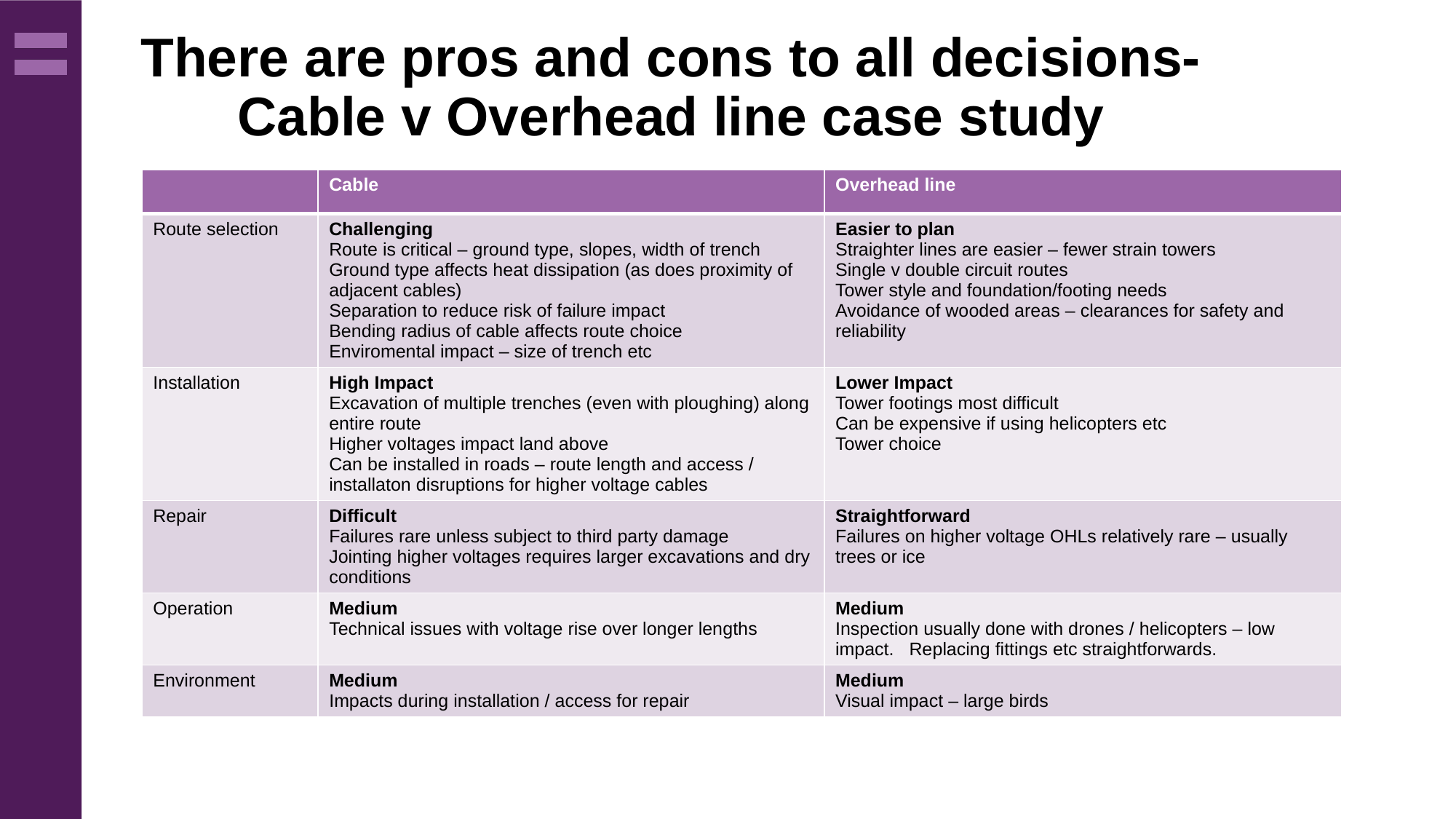

# There are pros and cons to all decisions- Cable v Overhead line case study
|  | Cable | Overhead line |
| --- | --- | --- |
| Route selection | Challenging Route is critical – ground type, slopes, width of trench Ground type affects heat dissipation (as does proximity of adjacent cables) Separation to reduce risk of failure impact Bending radius of cable affects route choice Enviromental impact – size of trench etc | Easier to plan Straighter lines are easier – fewer strain towers Single v double circuit routes Tower style and foundation/footing needs Avoidance of wooded areas – clearances for safety and reliability |
| Installation | High Impact Excavation of multiple trenches (even with ploughing) along entire route Higher voltages impact land above Can be installed in roads – route length and access / installaton disruptions for higher voltage cables | Lower Impact Tower footings most difficult Can be expensive if using helicopters etc Tower choice |
| Repair | Difficult Failures rare unless subject to third party damage Jointing higher voltages requires larger excavations and dry conditions | Straightforward Failures on higher voltage OHLs relatively rare – usually trees or ice |
| Operation | Medium Technical issues with voltage rise over longer lengths | Medium Inspection usually done with drones / helicopters – low impact. Replacing fittings etc straightforwards. |
| Environment | Medium Impacts during installation / access for repair | Medium Visual impact – large birds |